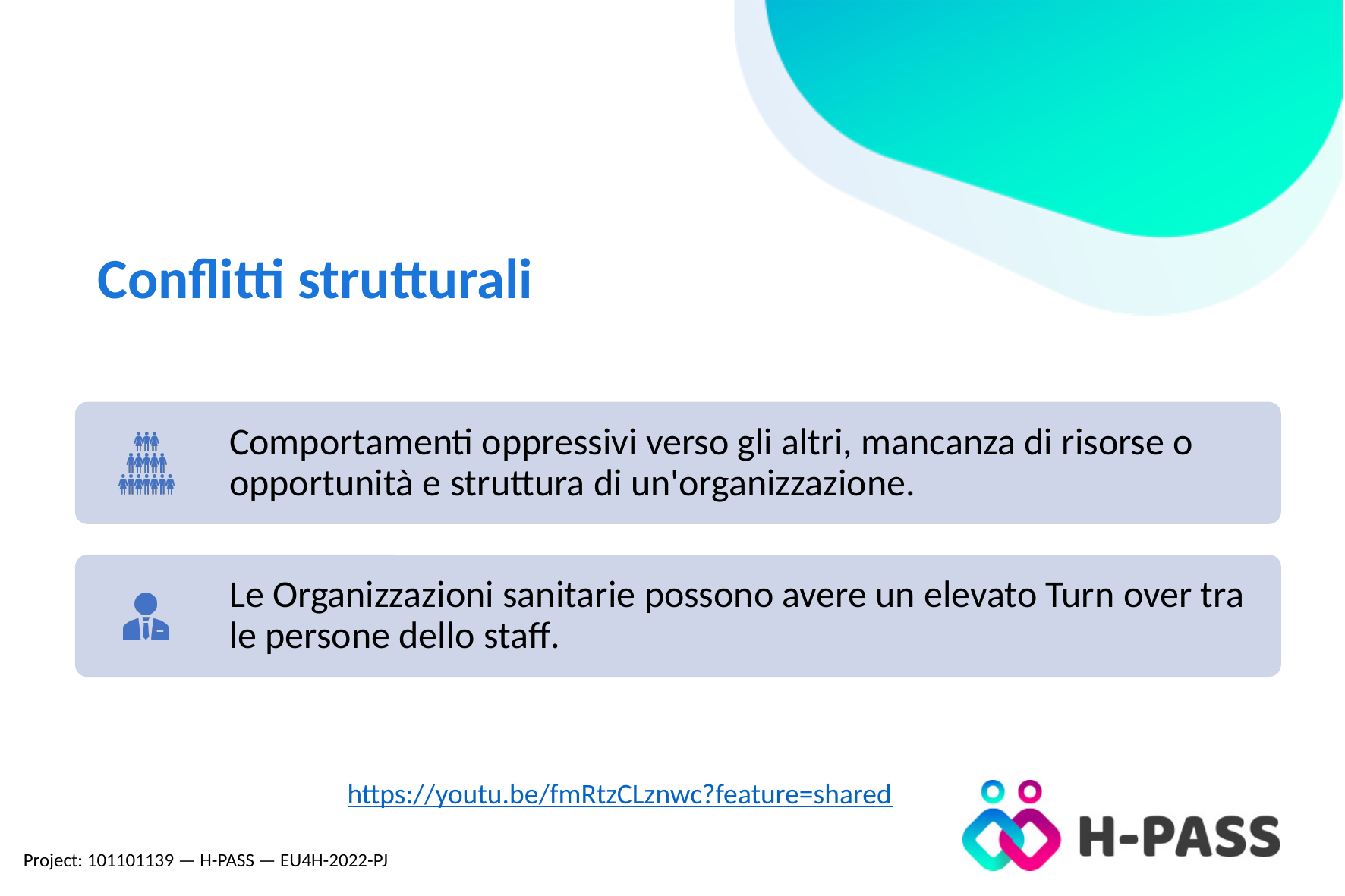

# Conflitti strutturali
Comportamenti oppressivi verso gli altri, mancanza di risorse o opportunità e struttura di un'organizzazione.
Le Organizzazioni sanitarie possono avere un elevato Turn over tra le persone dello staff.
https://youtu.be/fmRtzCLznwc?feature=shared
Project: 101101139 — H-PASS — EU4H-2022-PJ